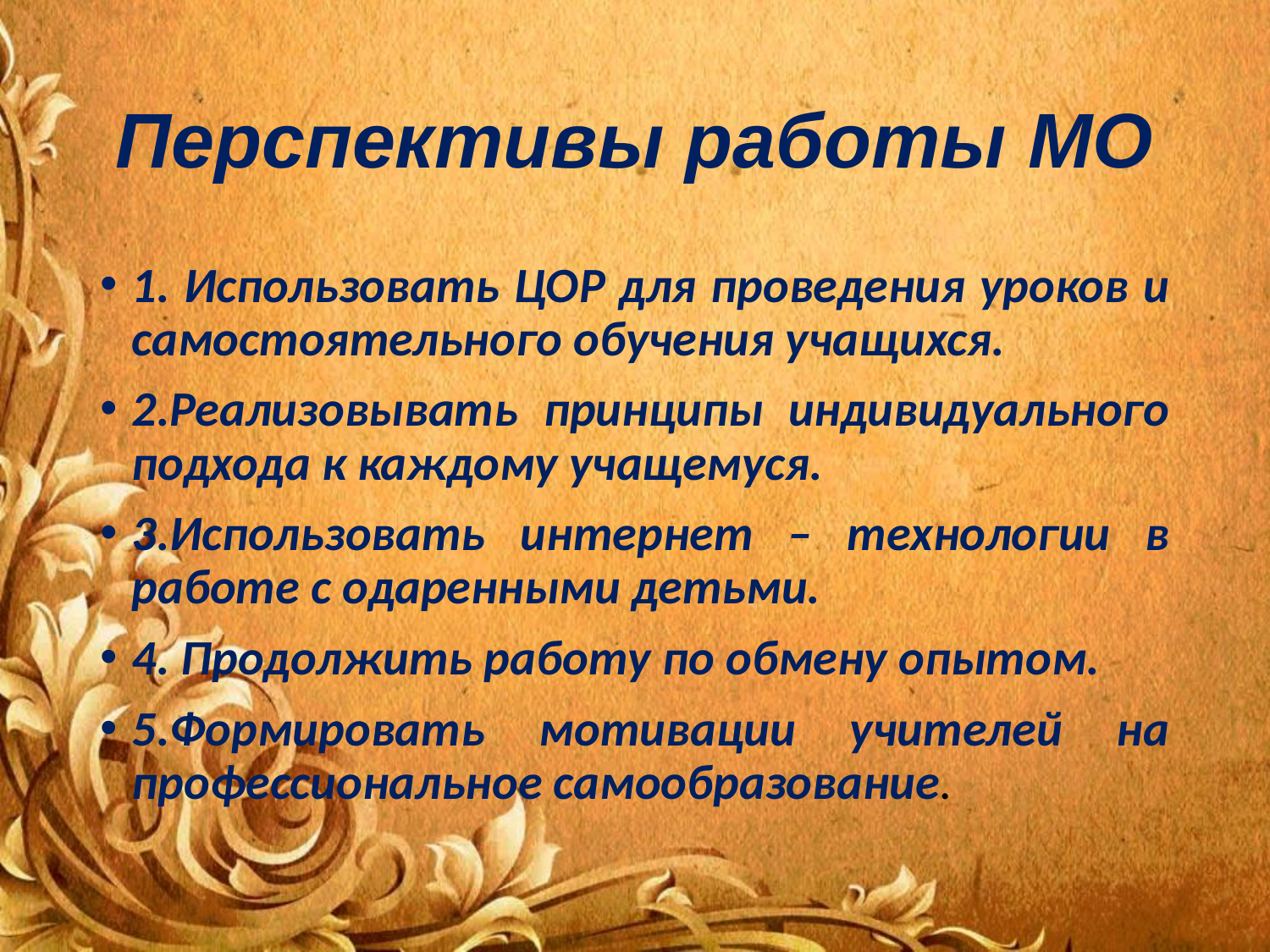

# Перспективы работы МО
1. Использовать ЦОР для проведения уроков и самостоятельного обучения учащихся.
2.Реализовывать принципы индивидуального подхода к каждому учащемуся.
3.Использовать интернет – технологии в работе с одаренными детьми.
4. Продолжить работу по обмену опытом.
5.Формировать мотивации учителей на профессиональное самообразование.